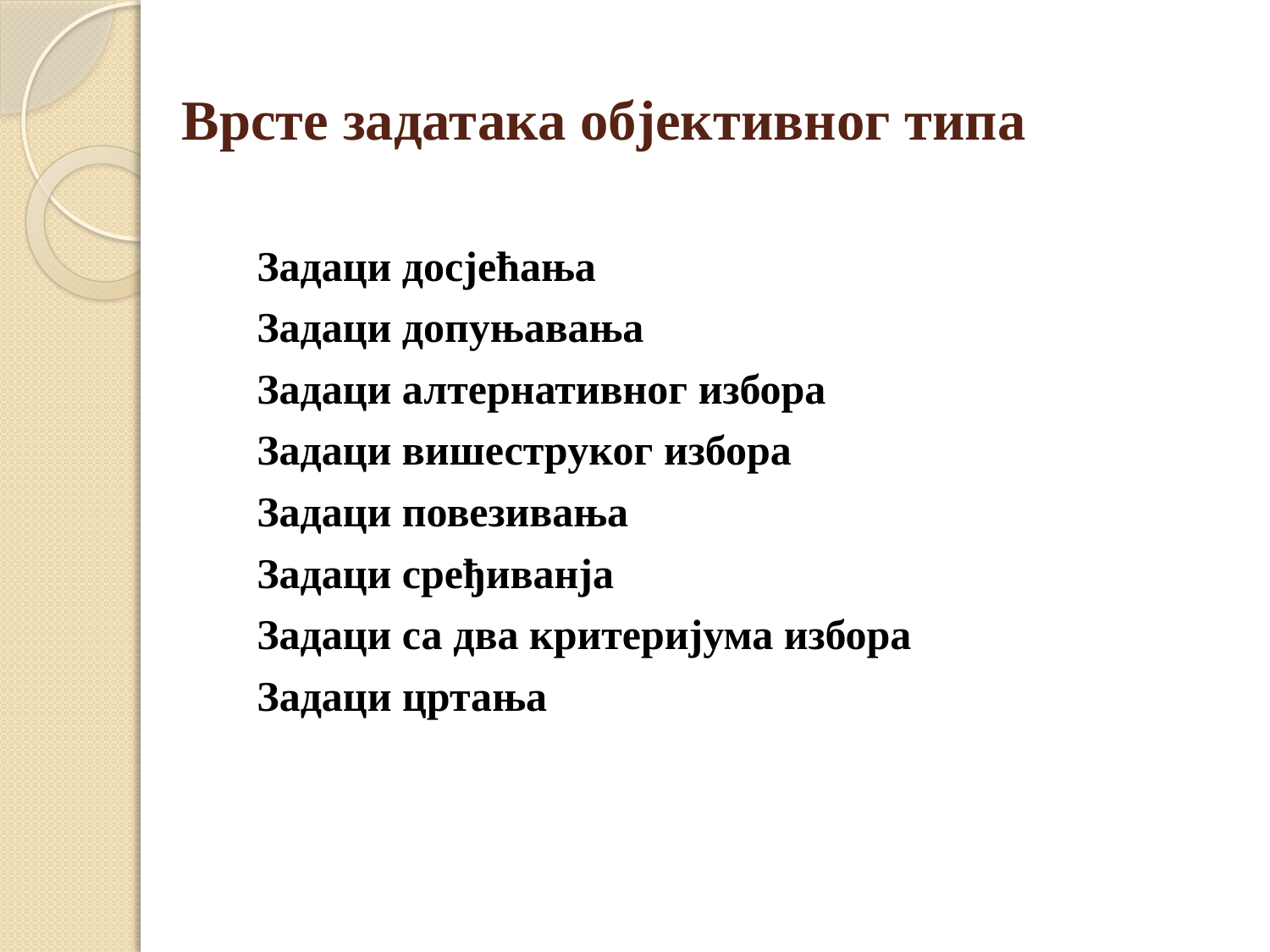

# Врсте задатака објективног типа
Задаци досјећања
Задаци допуњавања
Задаци алтернативног избора
Задаци вишеструког избора
Задаци повезивања
Задаци сређиванја
Задаци са два критеријума избора
Задаци цртања